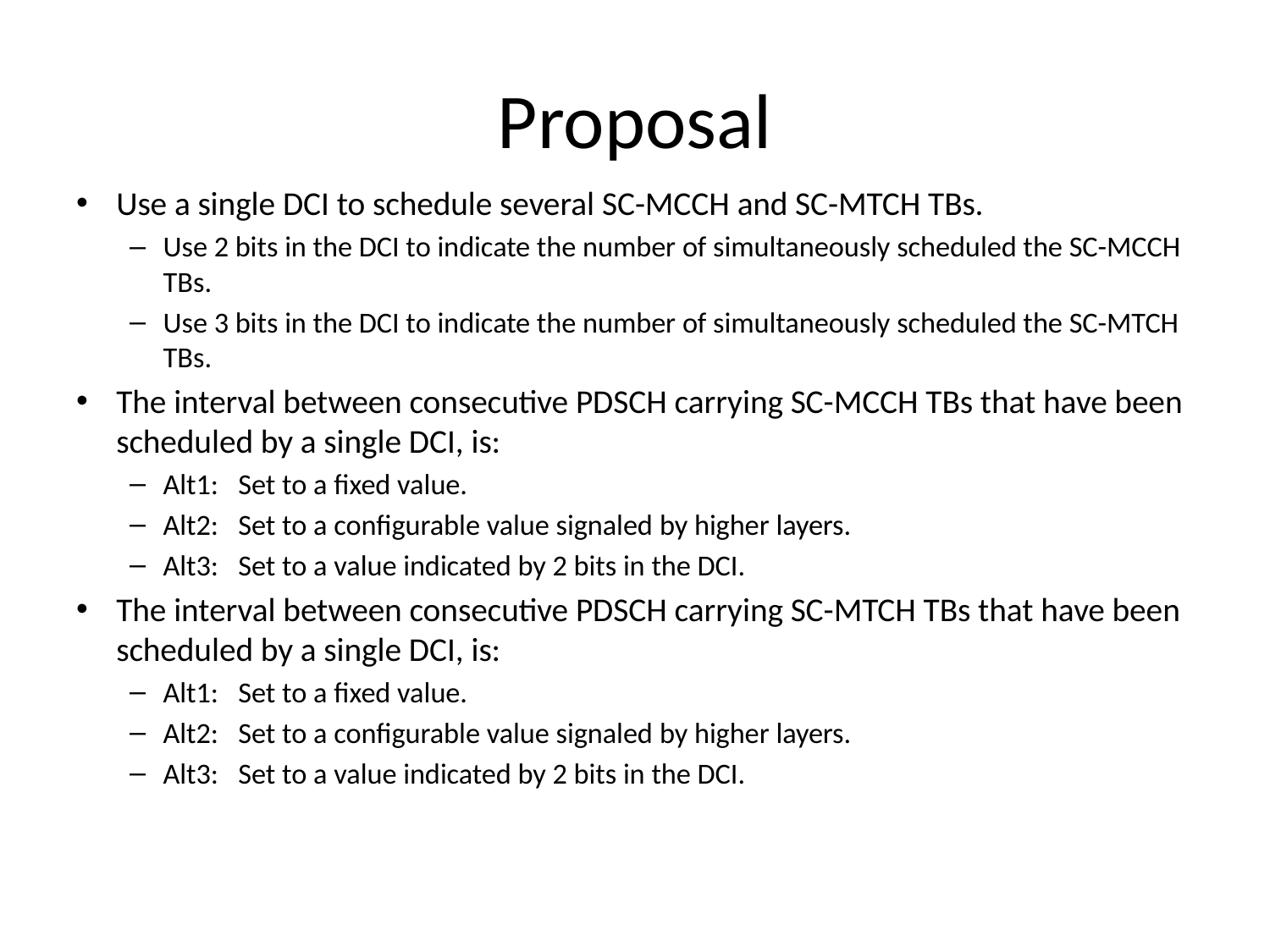

# Proposal
Use a single DCI to schedule several SC-MCCH and SC-MTCH TBs.
Use 2 bits in the DCI to indicate the number of simultaneously scheduled the SC-MCCH TBs.
Use 3 bits in the DCI to indicate the number of simultaneously scheduled the SC-MTCH TBs.
The interval between consecutive PDSCH carrying SC-MCCH TBs that have been scheduled by a single DCI, is:
Alt1:   Set to a fixed value.
Alt2:   Set to a configurable value signaled by higher layers.
Alt3:   Set to a value indicated by 2 bits in the DCI.
The interval between consecutive PDSCH carrying SC-MTCH TBs that have been scheduled by a single DCI, is:
Alt1:   Set to a fixed value.
Alt2:   Set to a configurable value signaled by higher layers.
Alt3:   Set to a value indicated by 2 bits in the DCI.